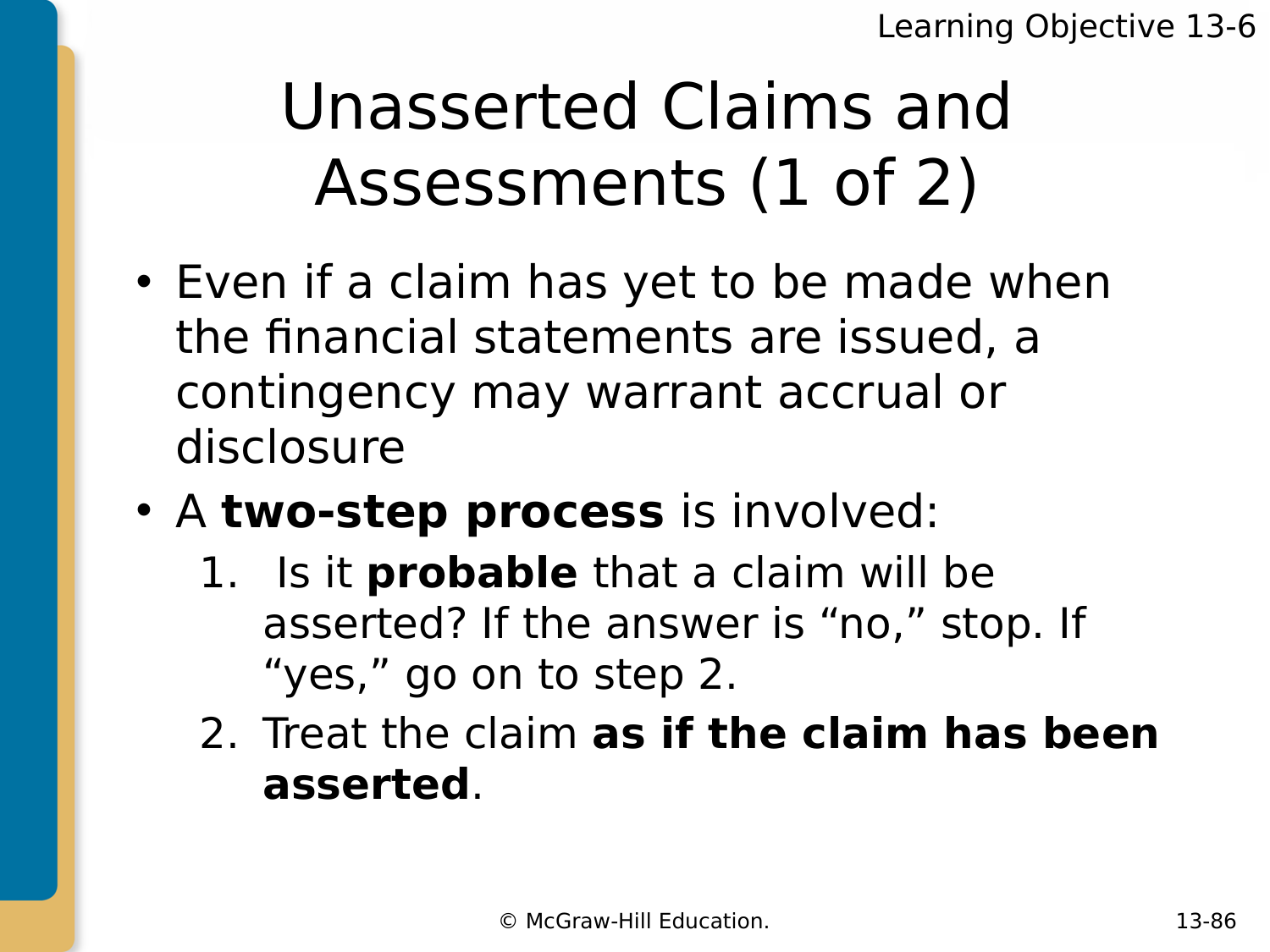

Learning Objective 13-6
# Unasserted Claims and Assessments (1 of 2)
Even if a claim has yet to be made when the financial statements are issued, a contingency may warrant accrual or disclosure
A two-step process is involved:
 Is it probable that a claim will be asserted? If the answer is “no,” stop. If “yes,” go on to step 2.
Treat the claim as if the claim has been asserted.